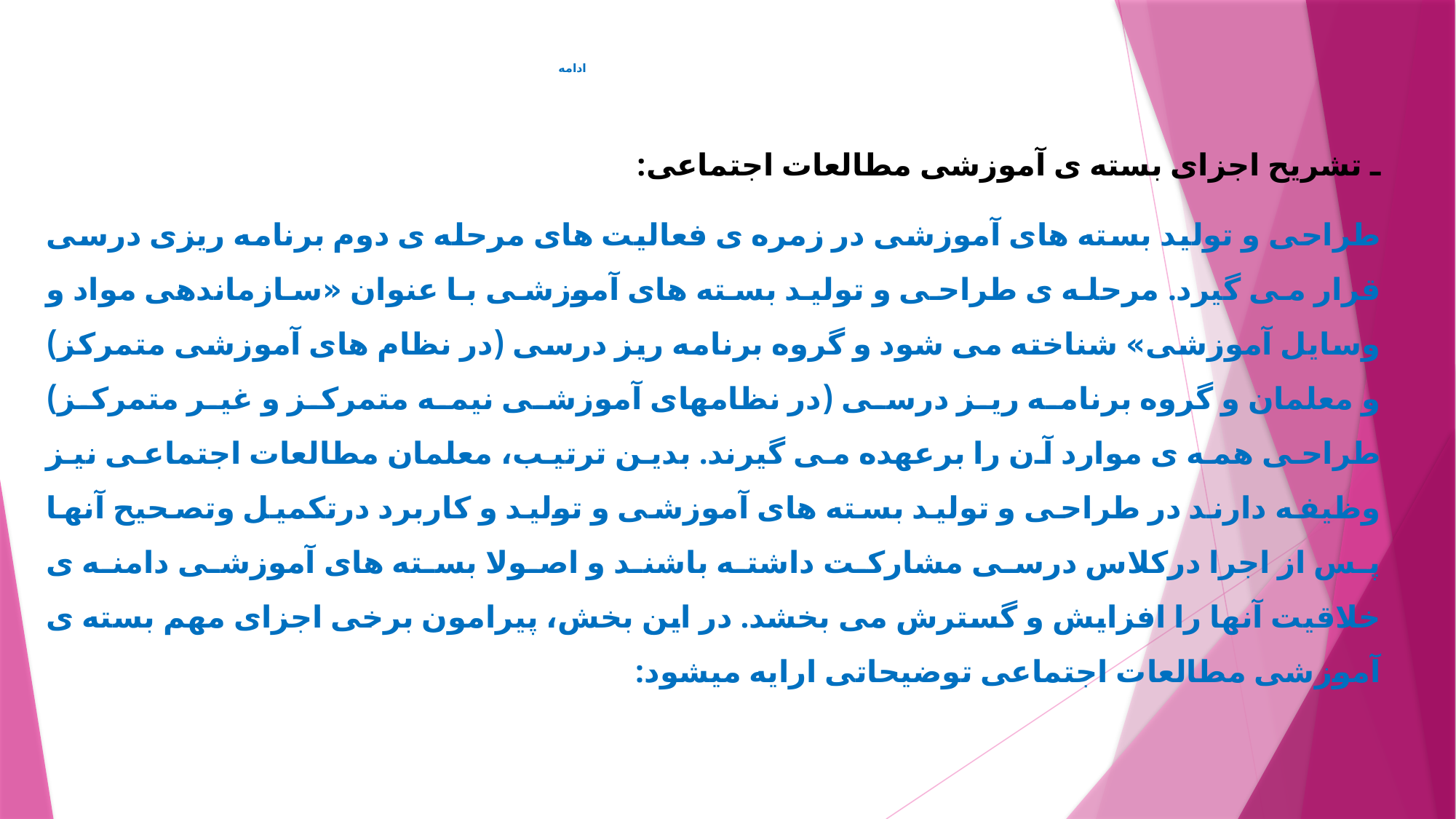

# ادامه
ـ تشريح اجزای بسته ی آموزشی مطالعات اجتماعی:
طراحی و توليد بسته های آموزشی در زمره ی فعاليت های مرحله ی دوم برنامه ريزی درسی قرار می گيرد. مرحله ی طراحی و توليد بسته های آموزشی با عنوان «سازماندهی مواد و وسايل آموزشی» شناخته می شود و گروه برنامه ريز درسی (در نظام های آموزشی متمرکز) و معلمان و گروه برنامه ريز درسی (در نظامهای آموزشی نيمه متمرکز و غير متمرکز) طراحی همه ی موارد آن را برعهده می گيرند. بدين ترتيب، معلمان مطالعات اجتماعی نيز وظيفه دارند در طراحی و توليد بسته های آموزشی و توليد و کاربرد درتکميل وتصحيح آنها پس از اجرا درکلاس درسی مشارکت داشته باشند و اصولا بسته های آموزشی دامنه ی خلاقيت آنها را افزايش و گسترش می بخشد. در اين بخش، پيرامون برخی اجزای مهم بسته ی آموزشی مطالعات اجتماعی توضيحاتی ارايه میشود: